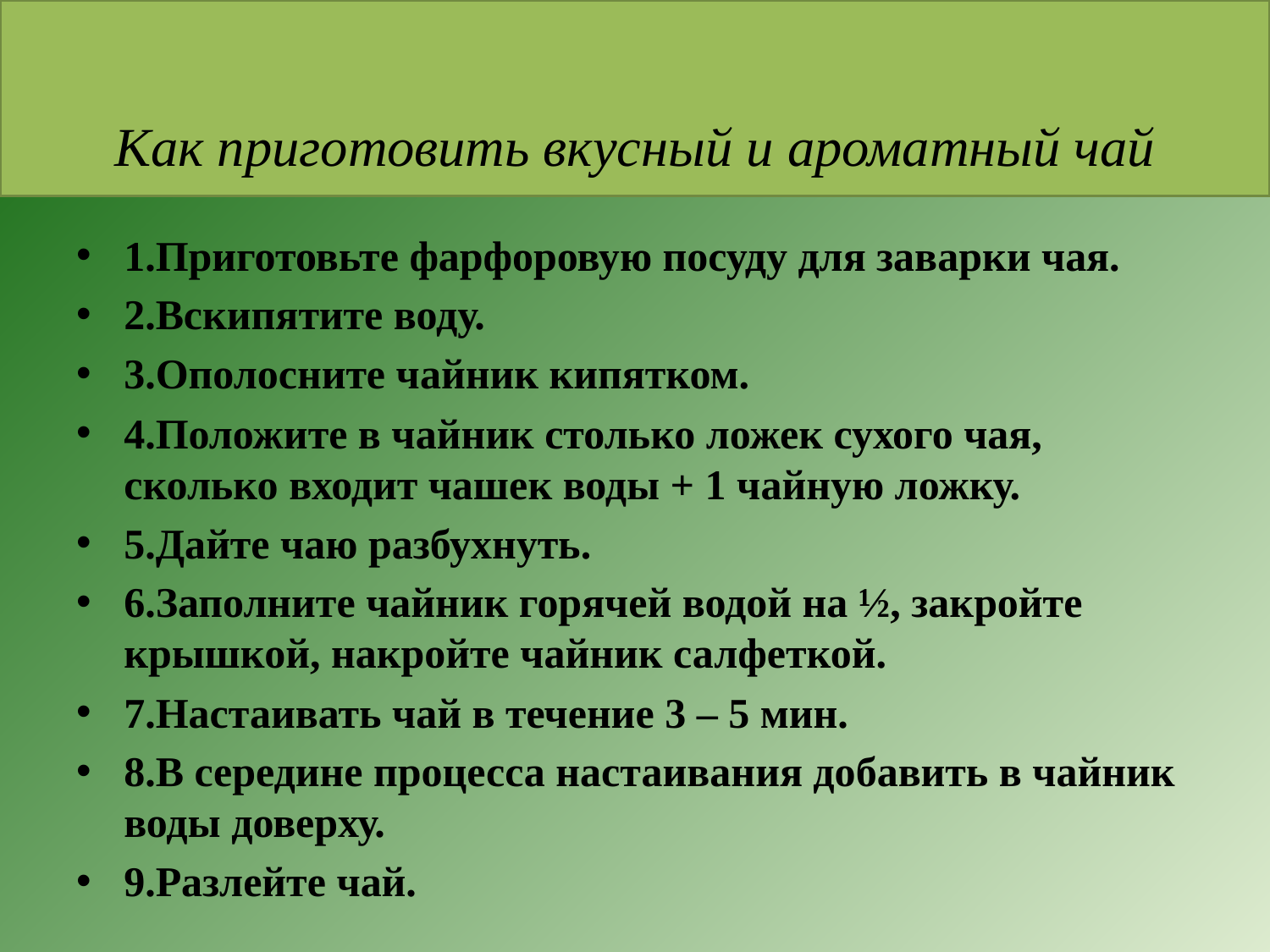

# Как приготовить вкусный и ароматный чай
1.Приготовьте фарфоровую посуду для заварки чая.
2.Вскипятите воду.
3.Ополосните чайник кипятком.
4.Положите в чайник столько ложек сухого чая, сколько входит чашек воды + 1 чайную ложку.
5.Дайте чаю разбухнуть.
6.Заполните чайник горячей водой на ½, закройте крышкой, накройте чайник салфеткой.
7.Настаивать чай в течение 3 – 5 мин.
8.В середине процесса настаивания добавить в чайник воды доверху.
9.Разлейте чай.